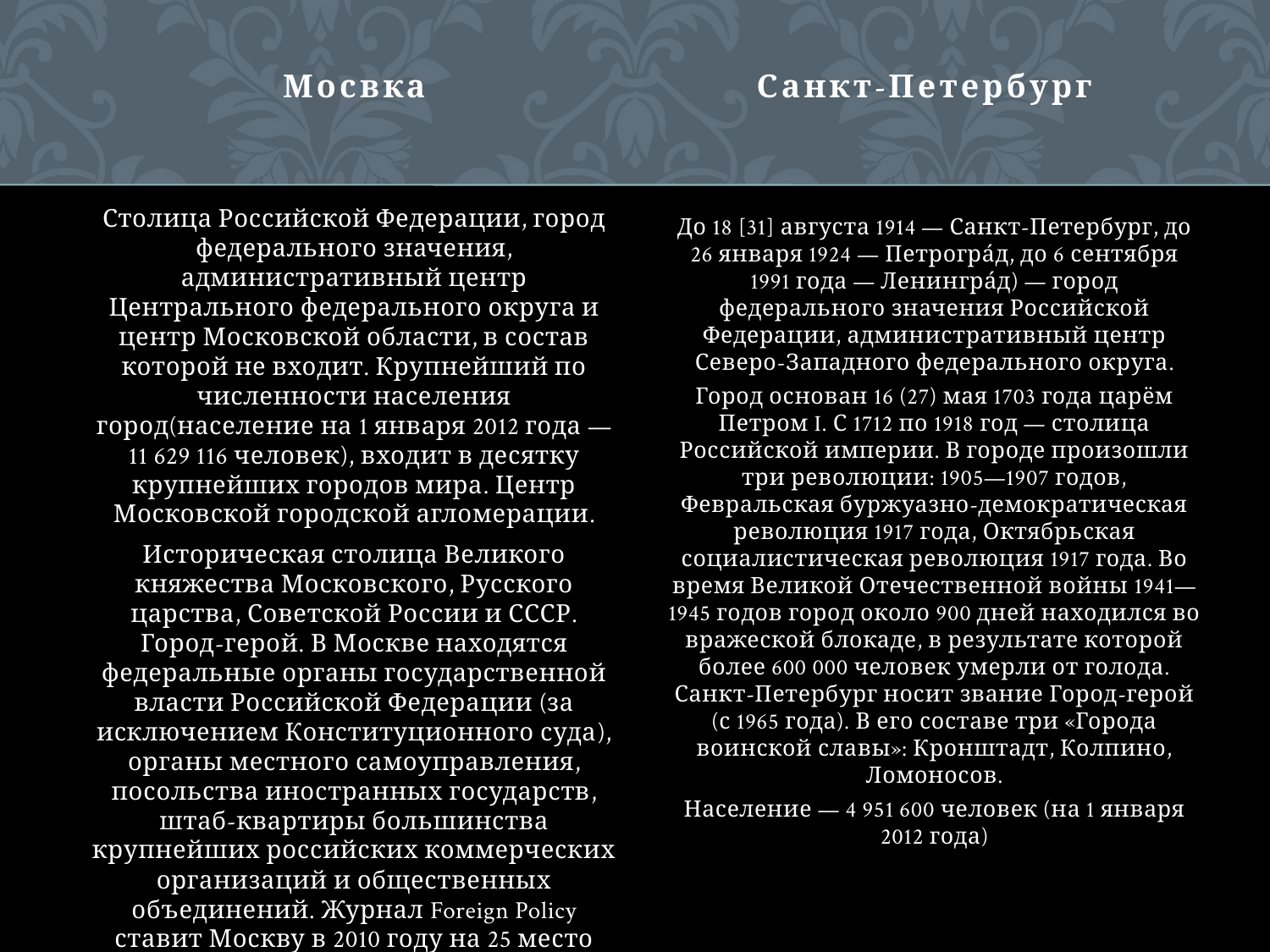

Мосвка
Санкт-Петербург
Столица Российской Федерации, город федерального значения, административный центр Центрального федерального округа и центр Московской области, в состав которой не входит. Крупнейший по численности населения город(население на 1 января 2012 года — 11 629 116 человек), входит в десятку крупнейших городов мира. Центр Московской городской агломерации.
Историческая столица Великого княжества Московского, Русского царства, Советской России и СССР. Город-герой. В Москве находятся федеральные органы государственной власти Российской Федерации (за исключением Конституционного суда), органы местного самоуправления, посольства иностранных государств, штаб-квартиры большинства крупнейших российских коммерческих организаций и общественных объединений. Журнал Foreign Policy ставит Москву в 2010 году на 25 место глобальных городов, вносящих значительный вклад в развитие мировой цивилизации
До 18 [31] августа 1914 — Санкт-Петербург, до 26 января 1924 — Петрогра́д, до 6 сентября 1991 года — Ленингра́д) — город федерального значения Российской Федерации, административный центр Северо-Западного федерального округа.
Город основан 16 (27) мая 1703 года царём Петром I. С 1712 по 1918 год — столица Российской империи. В городе произошли три революции: 1905—1907 годов, Февральская буржуазно-демократическая революция 1917 года, Октябрьская социалистическая революция 1917 года. Во время Великой Отечественной войны 1941—1945 годов город около 900 дней находился во вражеской блокаде, в результате которой более 600 000 человек умерли от голода. Санкт-Петербург носит звание Город-герой (с 1965 года). В его составе три «Города воинской славы»: Кронштадт, Колпино, Ломоносов.
Население — 4 951 600 человек (на 1 января 2012 года)